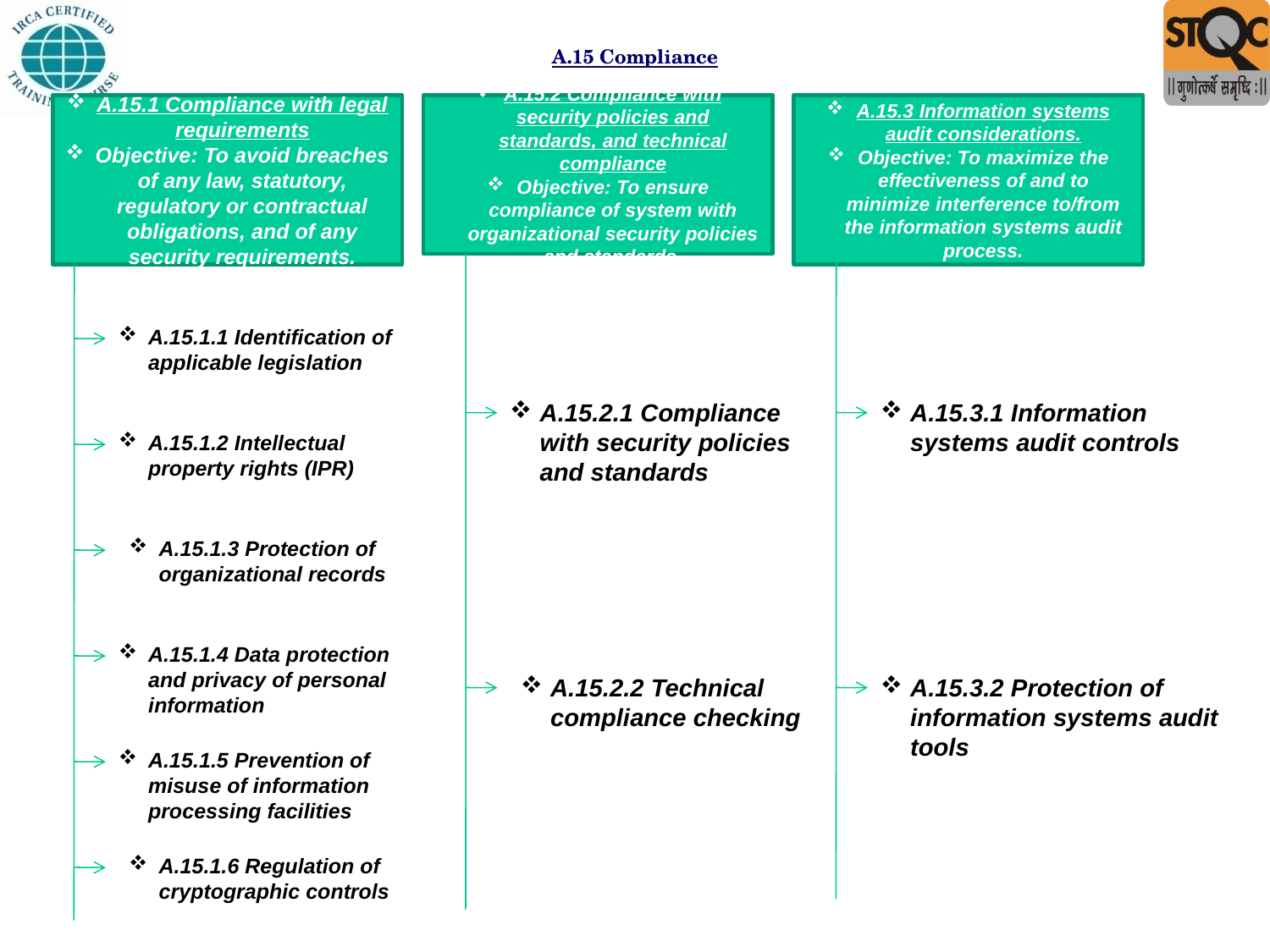

# A.15 Compliance
A.15.1 Compliance with legal requirements
Objective: To avoid breaches of any law, statutory, regulatory or contractual obligations, and of any security requirements.
A.15.2 Compliance with security policies and standards, and technical compliance
Objective: To ensure compliance of system with organizational security policies and standards.
A.15.3 Information systems audit considerations.
Objective: To maximize the effectiveness of and to minimize interference to/from the information systems audit process.
A.15.1.1 Identification of applicable legislation
A.15.2.1 Compliance with security policies and standards
A.15.3.1 Information systems audit controls
A.15.1.2 Intellectual property rights (IPR)
A.15.1.3 Protection of organizational records
A.15.1.4 Data protection and privacy of personal information
A.15.2.2 Technical compliance checking
A.15.3.2 Protection of information systems audit tools
A.15.1.5 Prevention of misuse of information processing facilities
A.15.1.6 Regulation of cryptographic controls